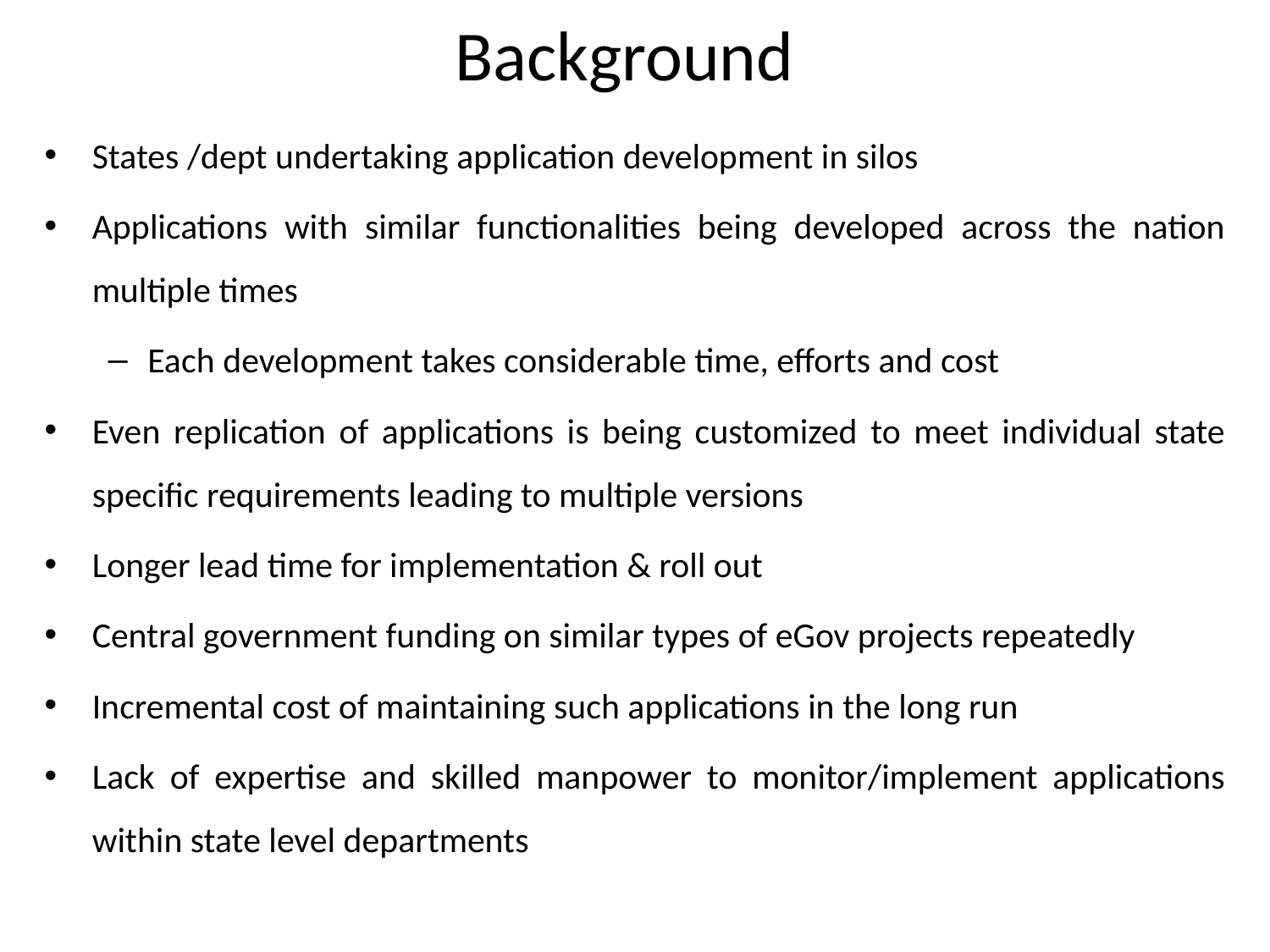

# Background
States /dept undertaking application development in silos
Applications with similar functionalities being developed across the nation multiple times
Each development takes considerable time, efforts and cost
Even replication of applications is being customized to meet individual state specific requirements leading to multiple versions
Longer lead time for implementation & roll out
Central government funding on similar types of eGov projects repeatedly
Incremental cost of maintaining such applications in the long run
Lack of expertise and skilled manpower to monitor/implement applications within state level departments